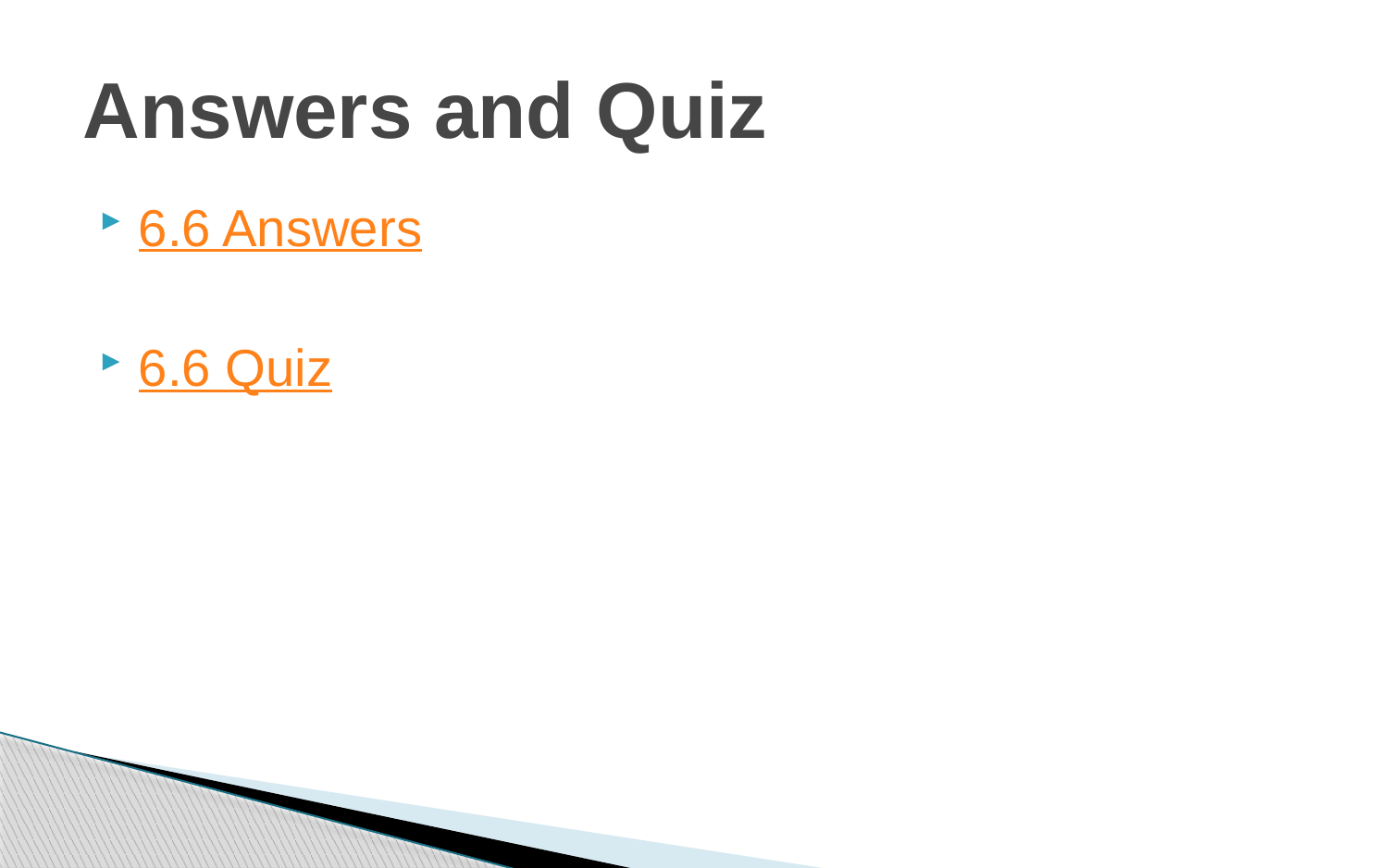

# Answers and Quiz
6.6 Answers

6.6 Quiz